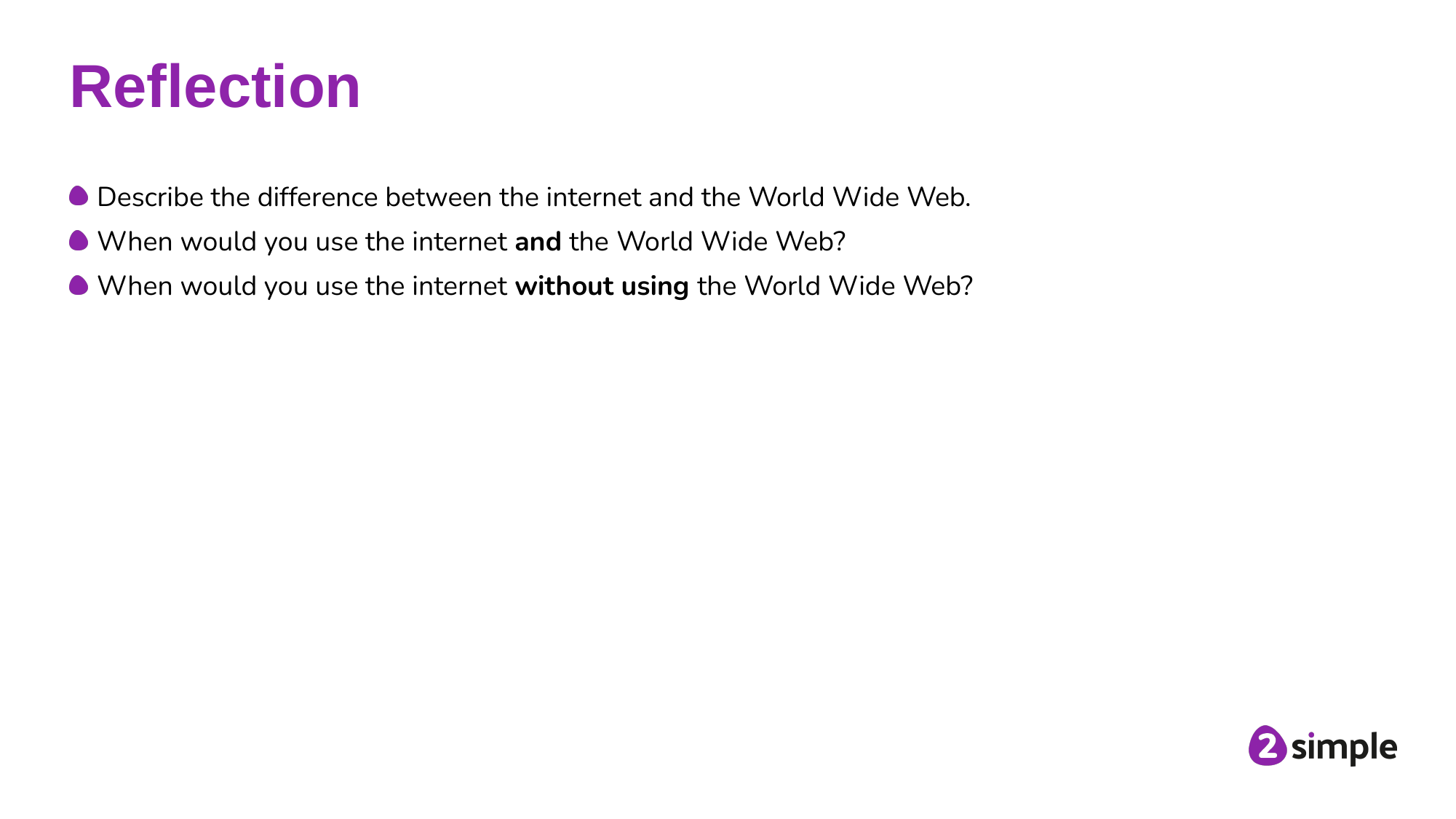

# Reflection
Describe the difference between the internet and the World Wide Web.
When would you use the internet and the World Wide Web?
When would you use the internet without using the World Wide Web?